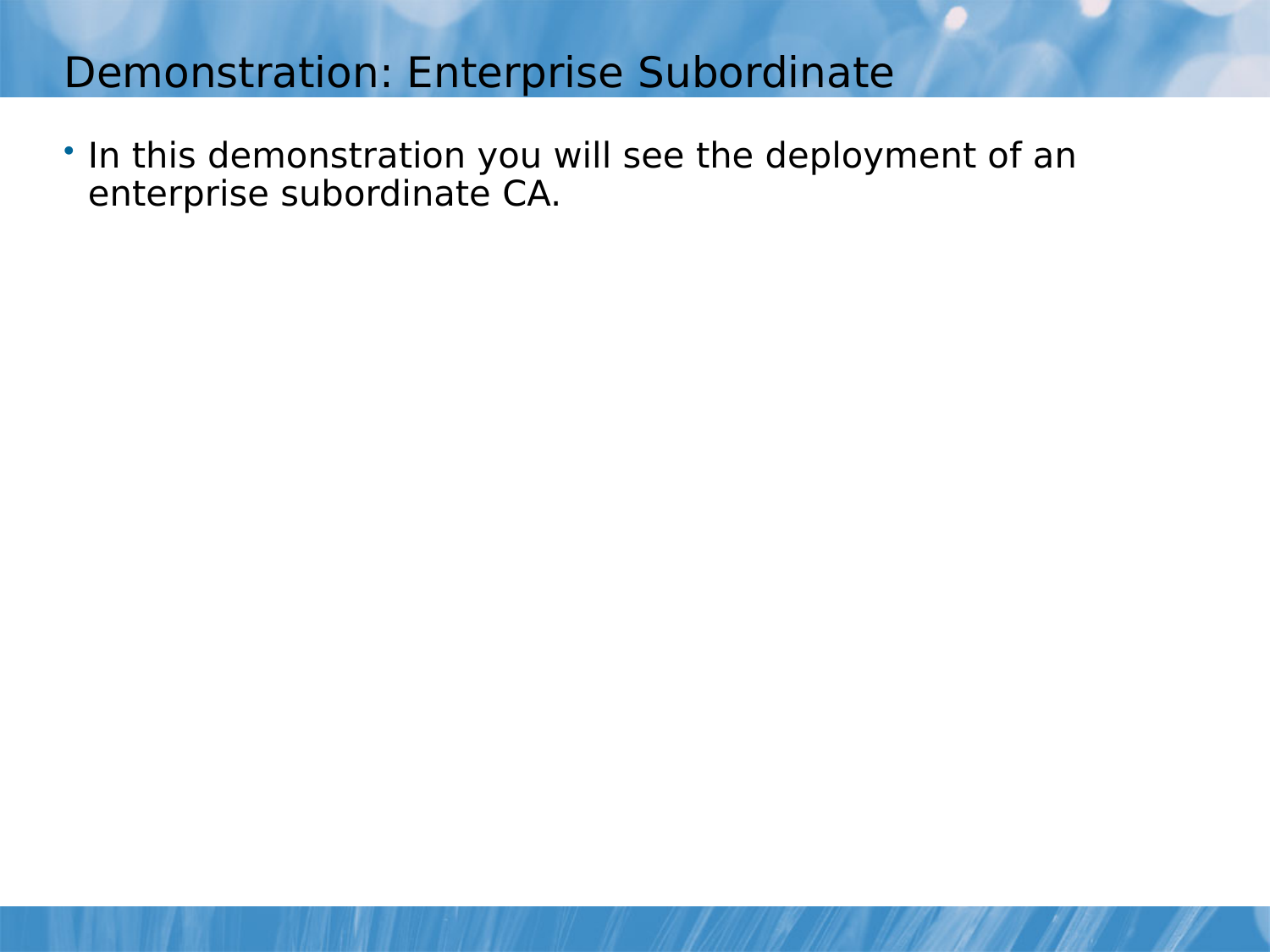

# Demonstration: Enterprise Subordinate
In this demonstration you will see the deployment of an enterprise subordinate CA.